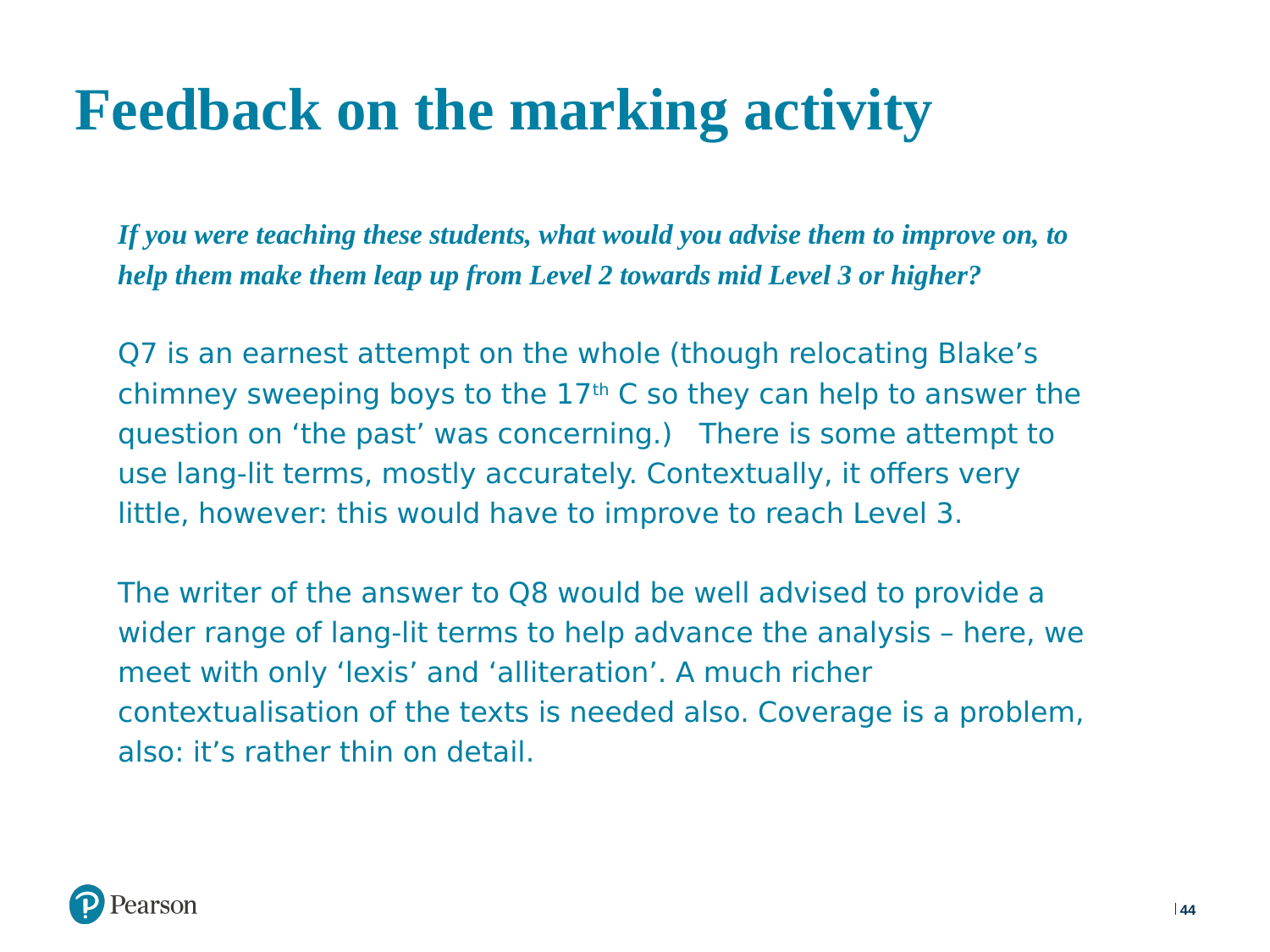

# Feedback on the marking activity
If you were teaching these students, what would you advise them to improve on, to help them make them leap up from Level 2 towards mid Level 3 or higher?

Q7 is an earnest attempt on the whole (though relocating Blake’s chimney sweeping boys to the 17th C so they can help to answer the question on ‘the past’ was concerning.)   There is some attempt to use lang-lit terms, mostly accurately. Contextually, it offers very little, however: this would have to improve to reach Level 3.

The writer of the answer to Q8 would be well advised to provide a wider range of lang-lit terms to help advance the analysis – here, we meet with only ‘lexis’ and ‘alliteration’. A much richer contextualisation of the texts is needed also. Coverage is a problem, also: it’s rather thin on detail.

44